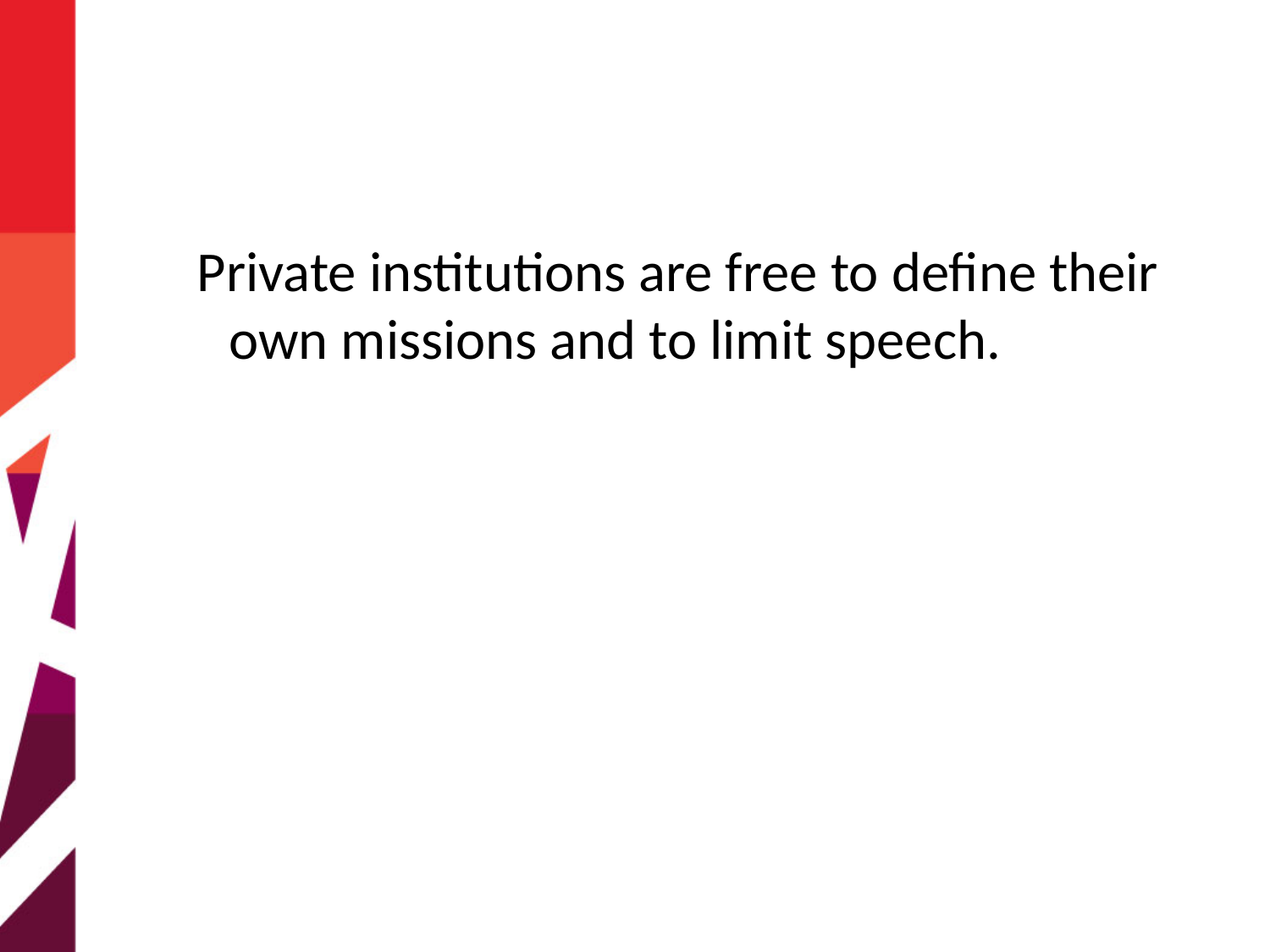

#
Private institutions are free to define their own missions and to limit speech.